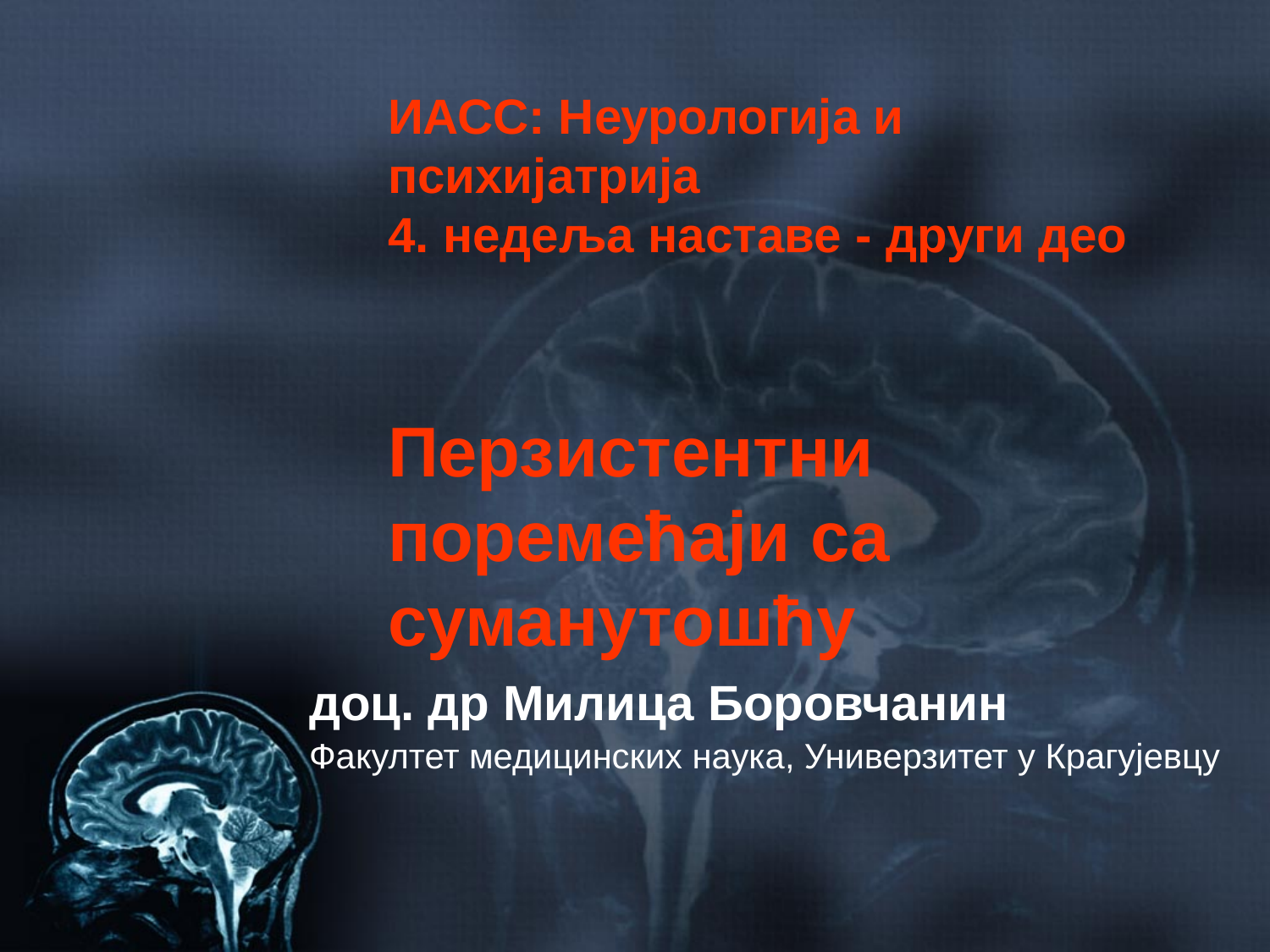

# ИАСС: Неурологија и психијатрија 4. недеља наставе - други део Перзистентни поремећаји са суманутошћу

доц. др Милица Боровчанин
Факултет медицинских наука, Универзитет у Крагујевцу